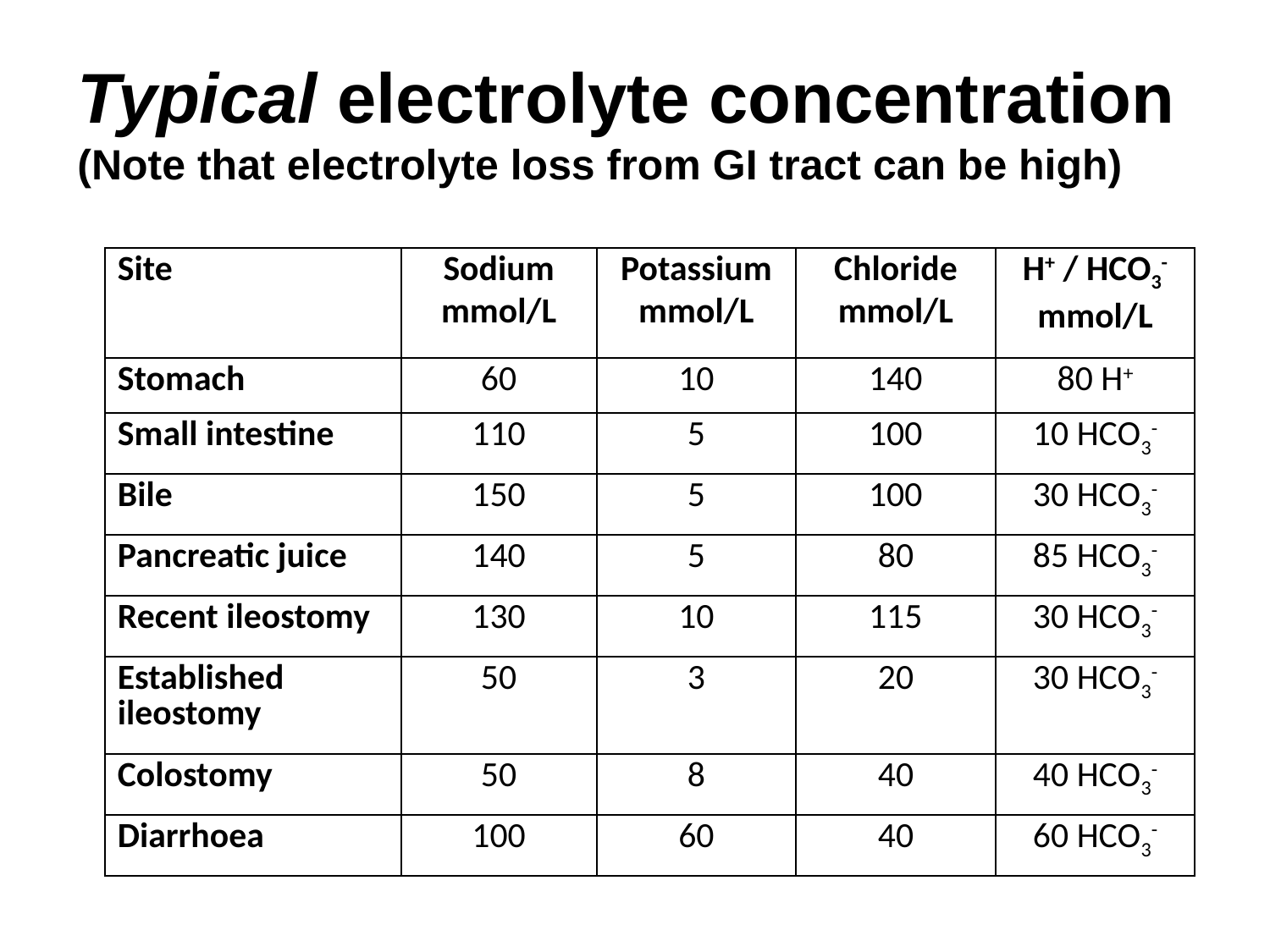

Typical electrolyte concentration
(Note that electrolyte loss from GI tract can be high)
| Site | Sodium mmol/L | Potassium mmol/L | Chloride mmol/L | H+ / HCO3- mmol/L |
| --- | --- | --- | --- | --- |
| Stomach | 60 | 10 | 140 | 80 H+ |
| Small intestine | 110 | 5 | 100 | 10 HCO3- |
| Bile | 150 | 5 | 100 | 30 HCO3- |
| Pancreatic juice | 140 | 5 | 80 | 85 HCO3- |
| Recent ileostomy | 130 | 10 | 115 | 30 HCO3- |
| Established ileostomy | 50 | 3 | 20 | 30 HCO3- |
| Colostomy | 50 | 8 | 40 | 40 HCO3- |
| Diarrhoea | 100 | 60 | 40 | 60 HCO3- |